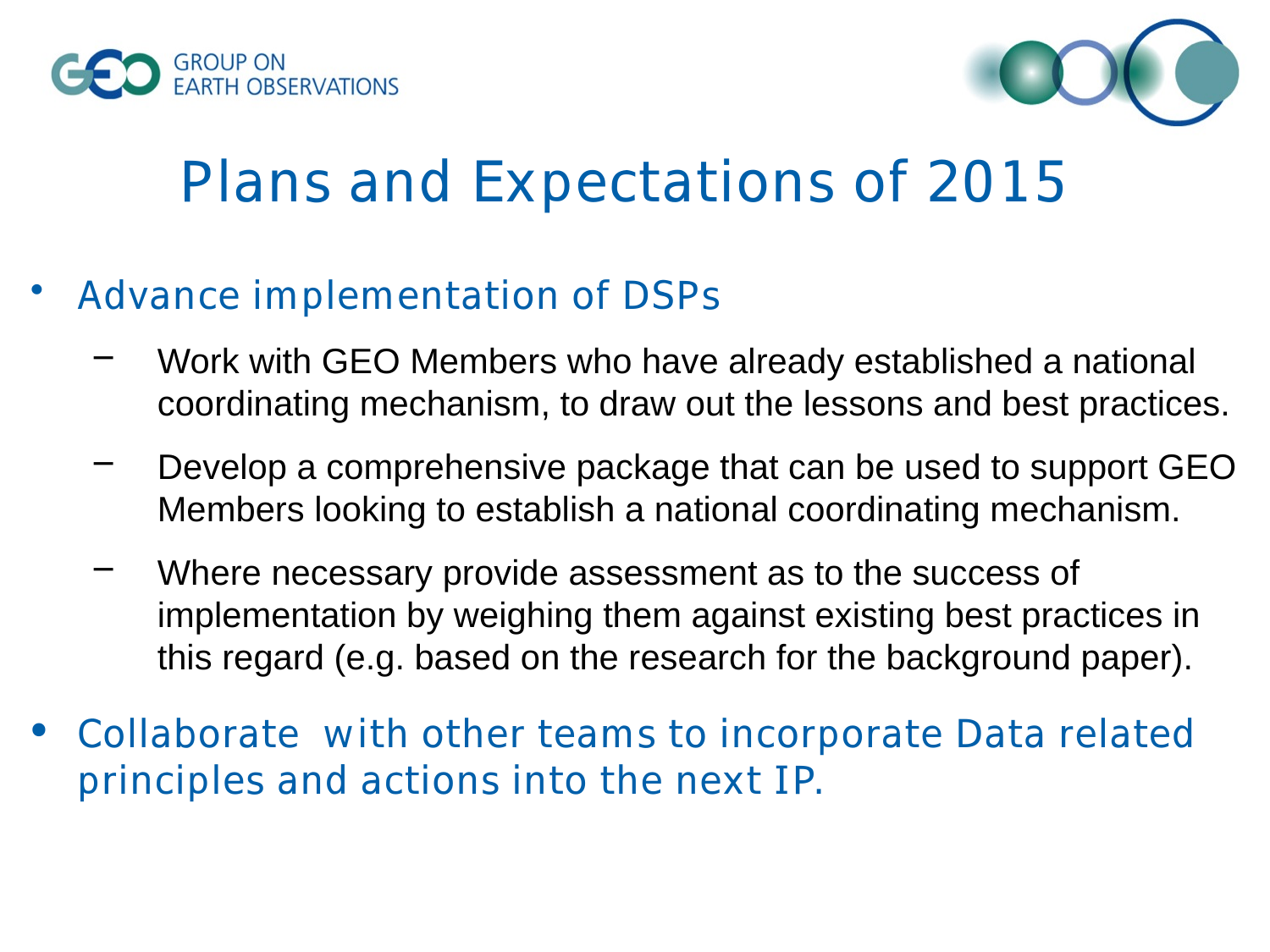

# Plans and Expectations of 2015
Advance implementation of DSPs
Work with GEO Members who have already established a national coordinating mechanism, to draw out the lessons and best practices.
Develop a comprehensive package that can be used to support GEO Members looking to establish a national coordinating mechanism.
Where necessary provide assessment as to the success of implementation by weighing them against existing best practices in this regard (e.g. based on the research for the background paper).
Collaborate  with other teams to incorporate Data related principles and actions into the next IP.